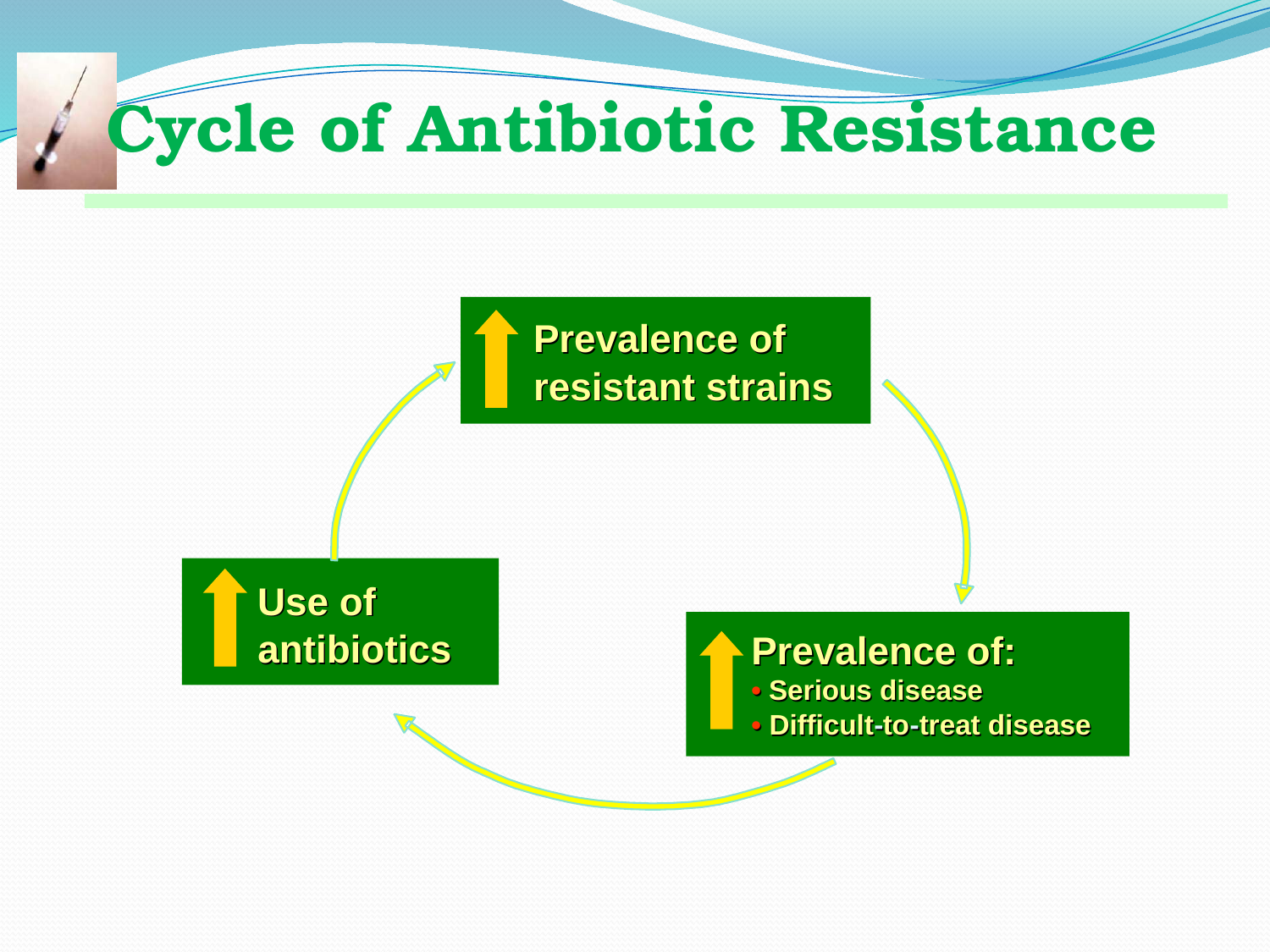

Cycle of Antibiotic Resistance

Prevalence of
Prevalence of
resistant strains

resistant strains

Use of
Use of

antibiotics
antibiotics
Prevalence of:
Prevalence of:

•
Serious disease
•
Serious disease
•
Difficult
-
to
-
treat disease
•
Difficult
-
to
-
treat disease